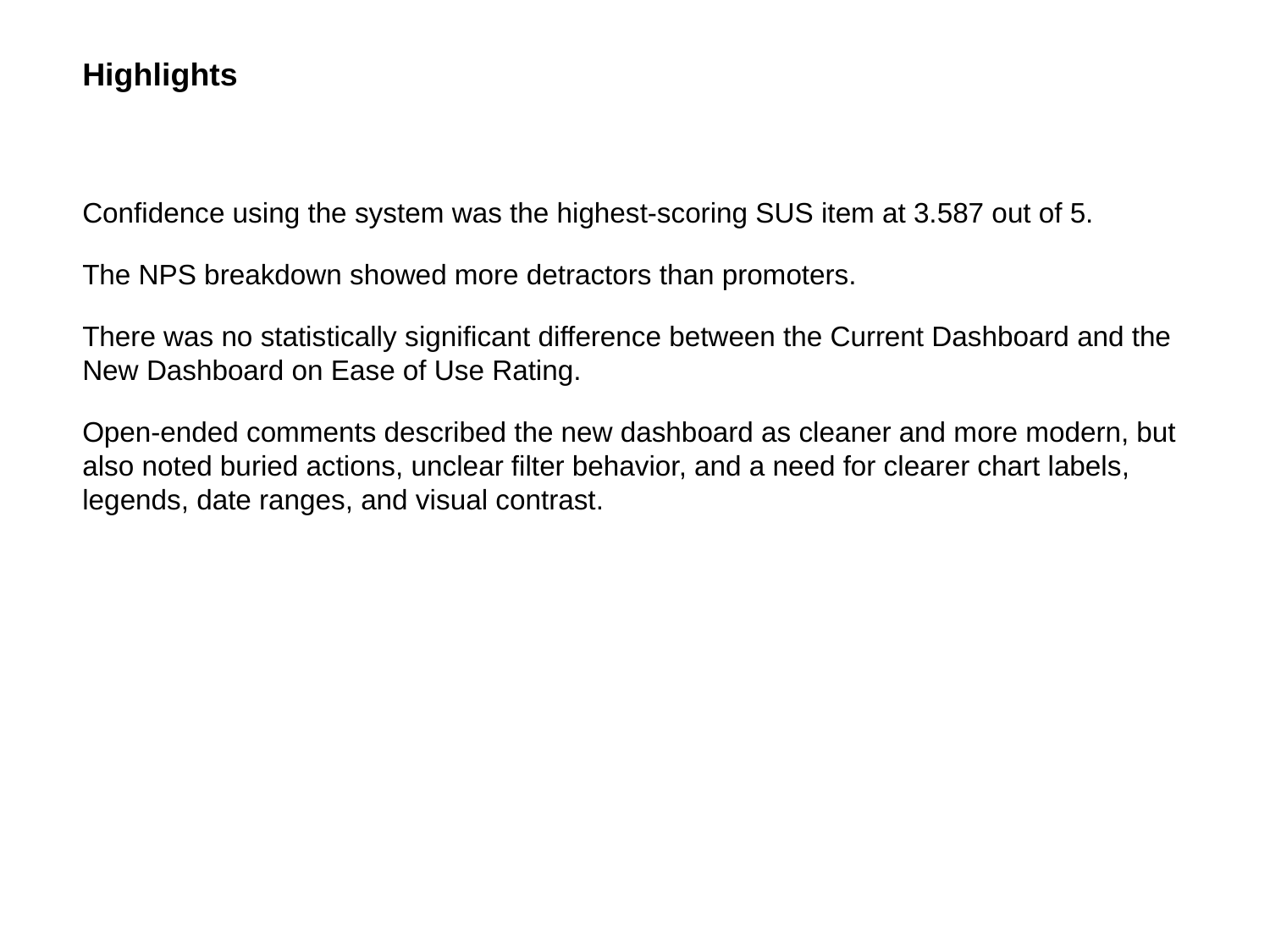

Highlights
Confidence using the system was the highest-scoring SUS item at 3.587 out of 5.
The NPS breakdown showed more detractors than promoters.
There was no statistically significant difference between the Current Dashboard and the New Dashboard on Ease of Use Rating.
Open-ended comments described the new dashboard as cleaner and more modern, but also noted buried actions, unclear filter behavior, and a need for clearer chart labels, legends, date ranges, and visual contrast.